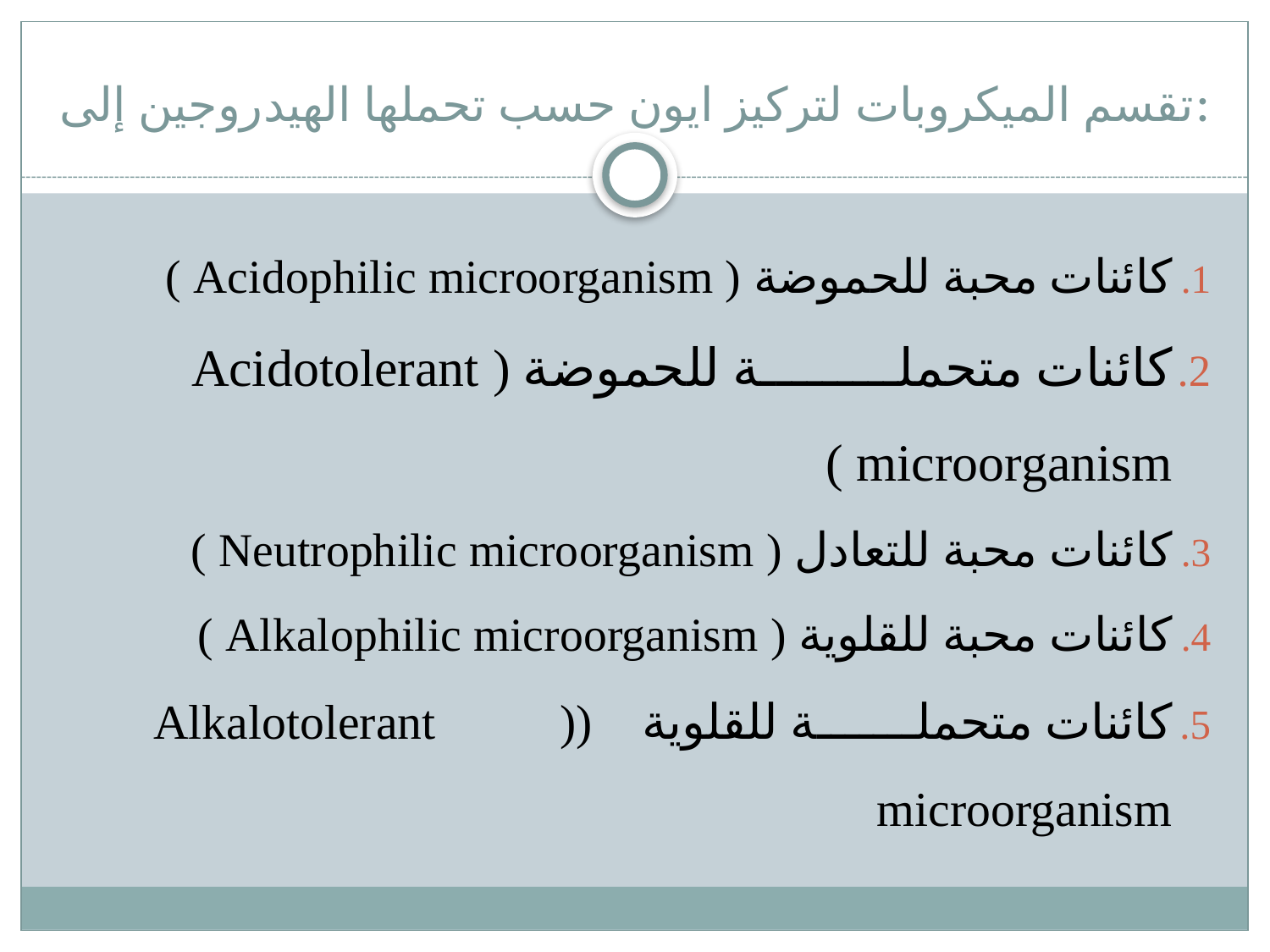

# تقسم الميكروبات لتركيز ايون حسب تحملها الهيدروجين إلى:
كائنات محبة للحموضة ( Acidophilic microorganism )
كائنات متحملة للحموضة ( Acidotolerant microorganism )
كائنات محبة للتعادل ( Neutrophilic microorganism )
كائنات محبة للقلوية ( Alkalophilic microorganism )
كائنات متحملة للقلوية    (( Alkalotolerant  microorganism